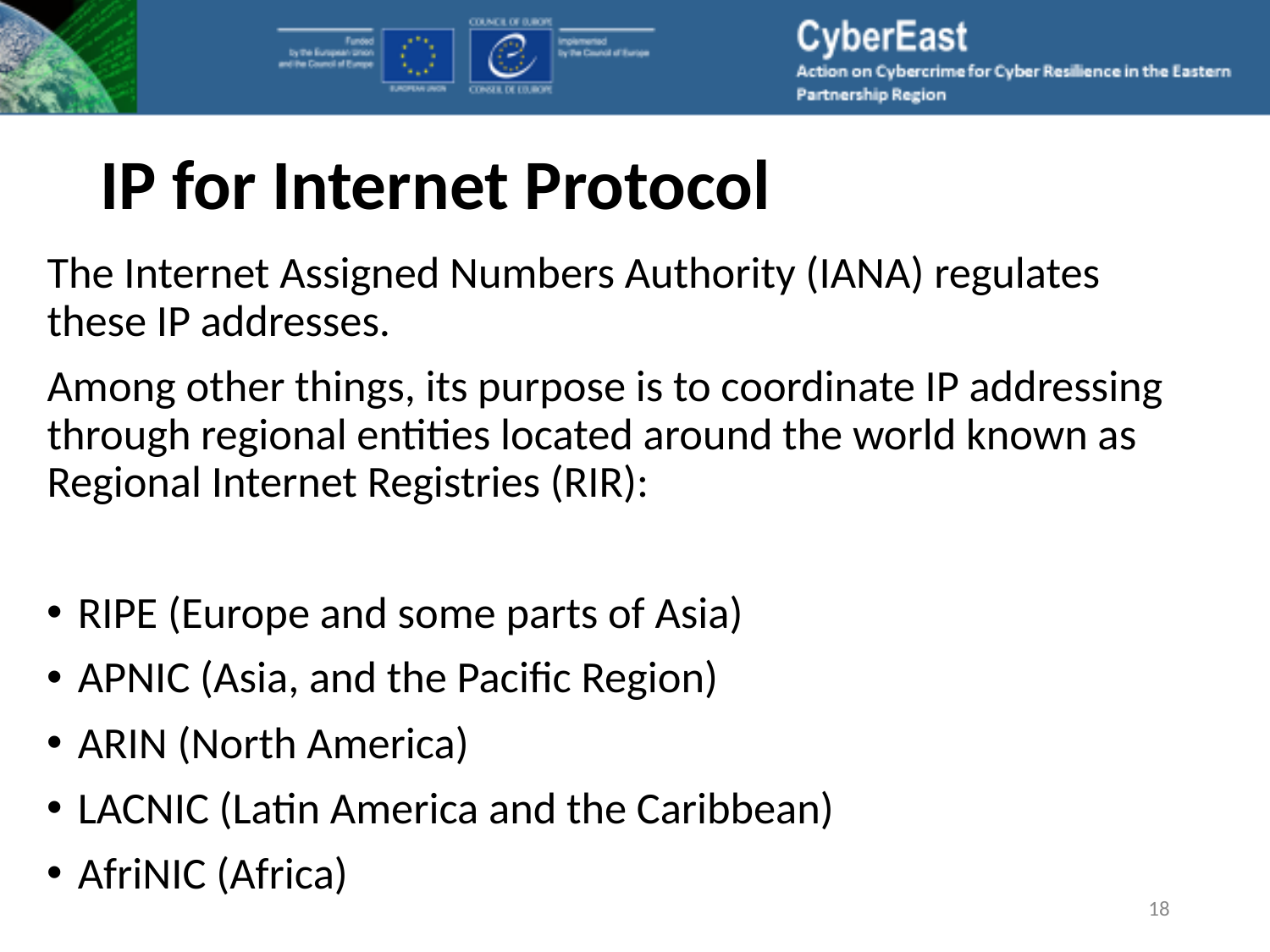

# IP for Internet Protocol
The Internet Assigned Numbers Authority (IANA) regulates these IP addresses.
Among other things, its purpose is to coordinate IP addressing through regional entities located around the world known as Regional Internet Registries (RIR):

RIPE (Europe and some parts of Asia)
APNIC (Asia, and the Pacific Region)
ARIN (North America)
LACNIC (Latin America and the Caribbean)
AfriNIC (Africa)

18